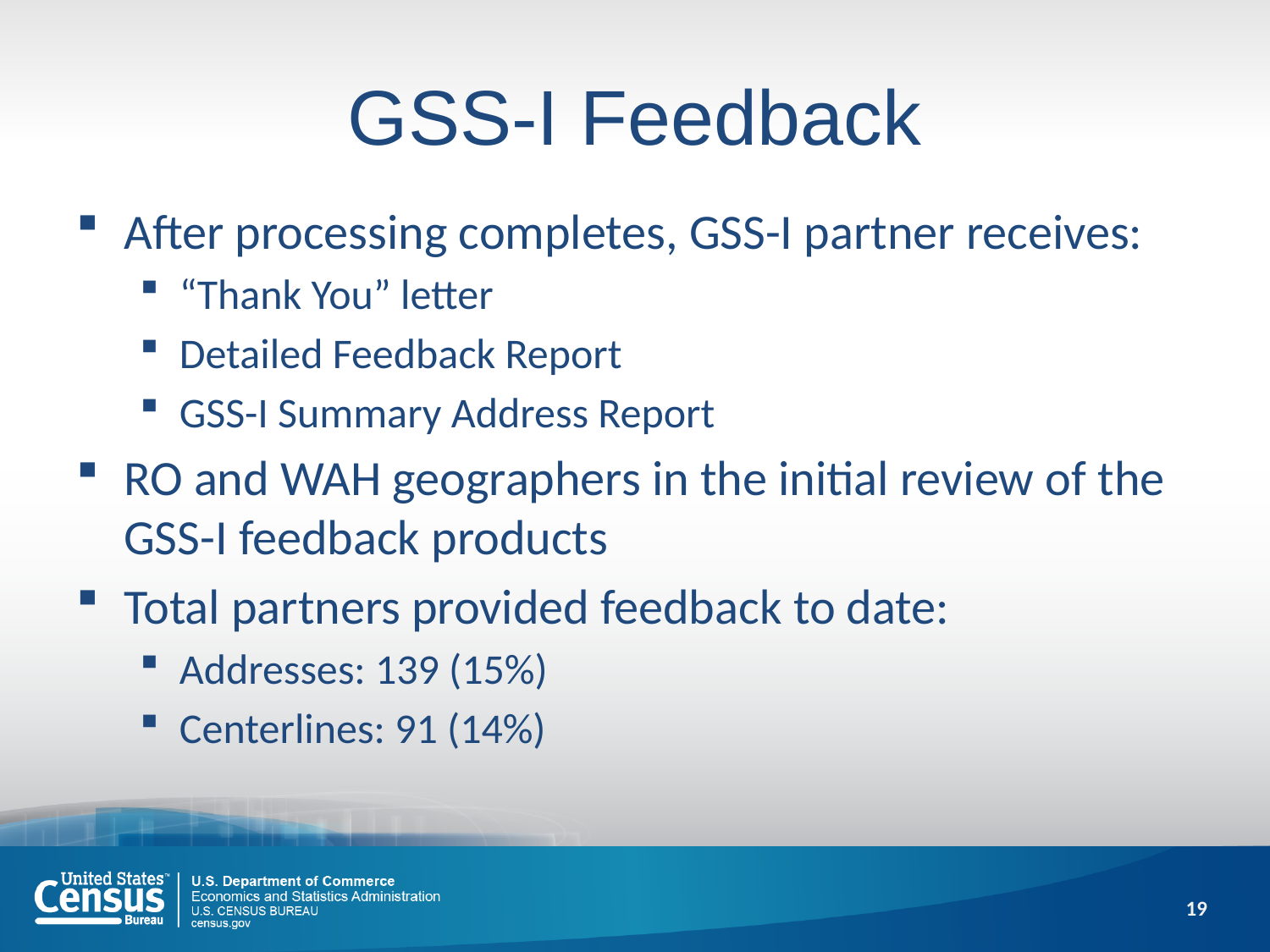

# GSS-I Feedback
After processing completes, GSS-I partner receives:
“Thank You” letter
Detailed Feedback Report
GSS-I Summary Address Report
RO and WAH geographers in the initial review of the GSS-I feedback products
Total partners provided feedback to date:
Addresses: 139 (15%)
Centerlines: 91 (14%)

19